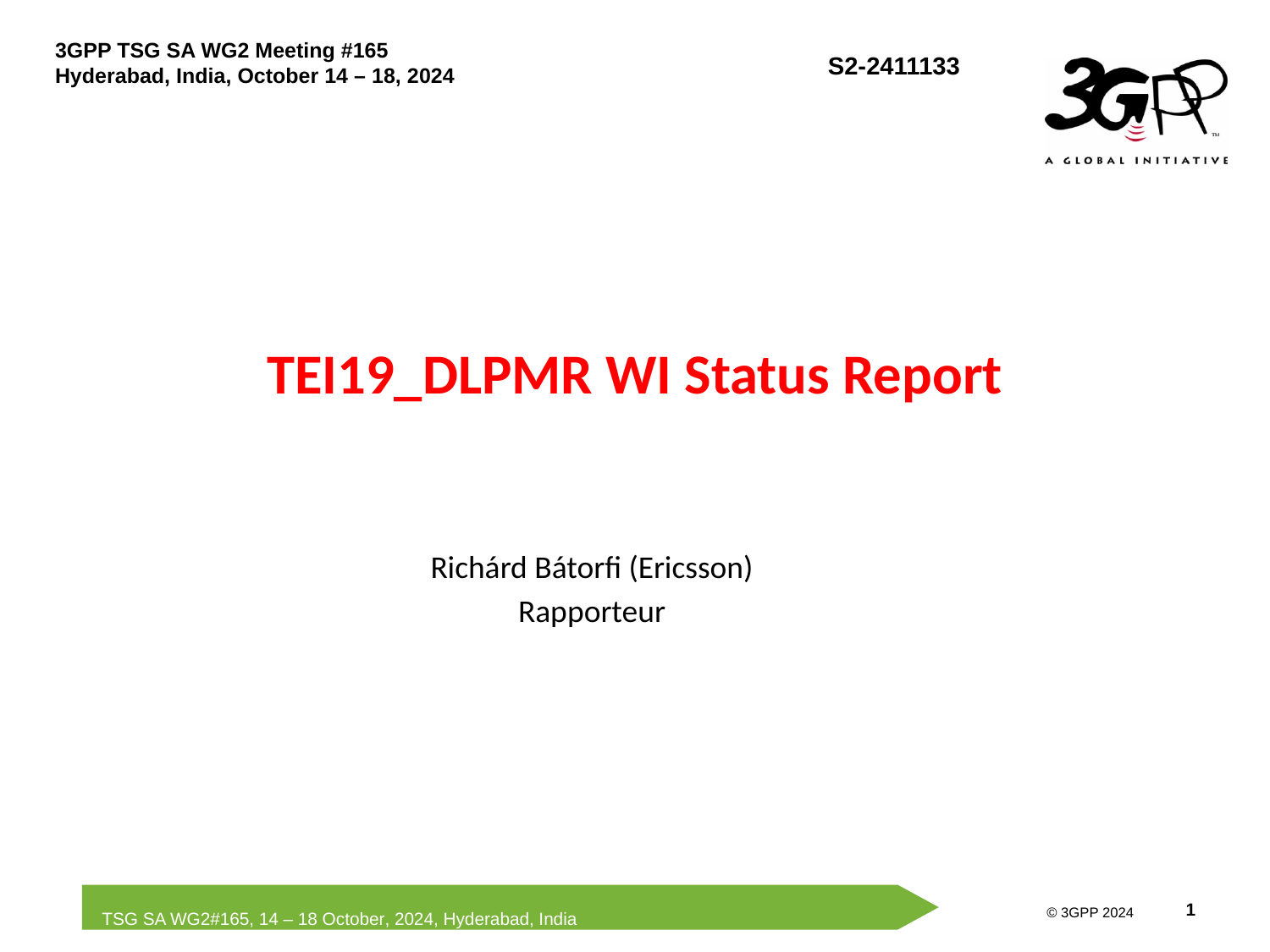

# TEI19_DLPMR WI Status Report
Richárd Bátorfi (Ericsson)
Rapporteur